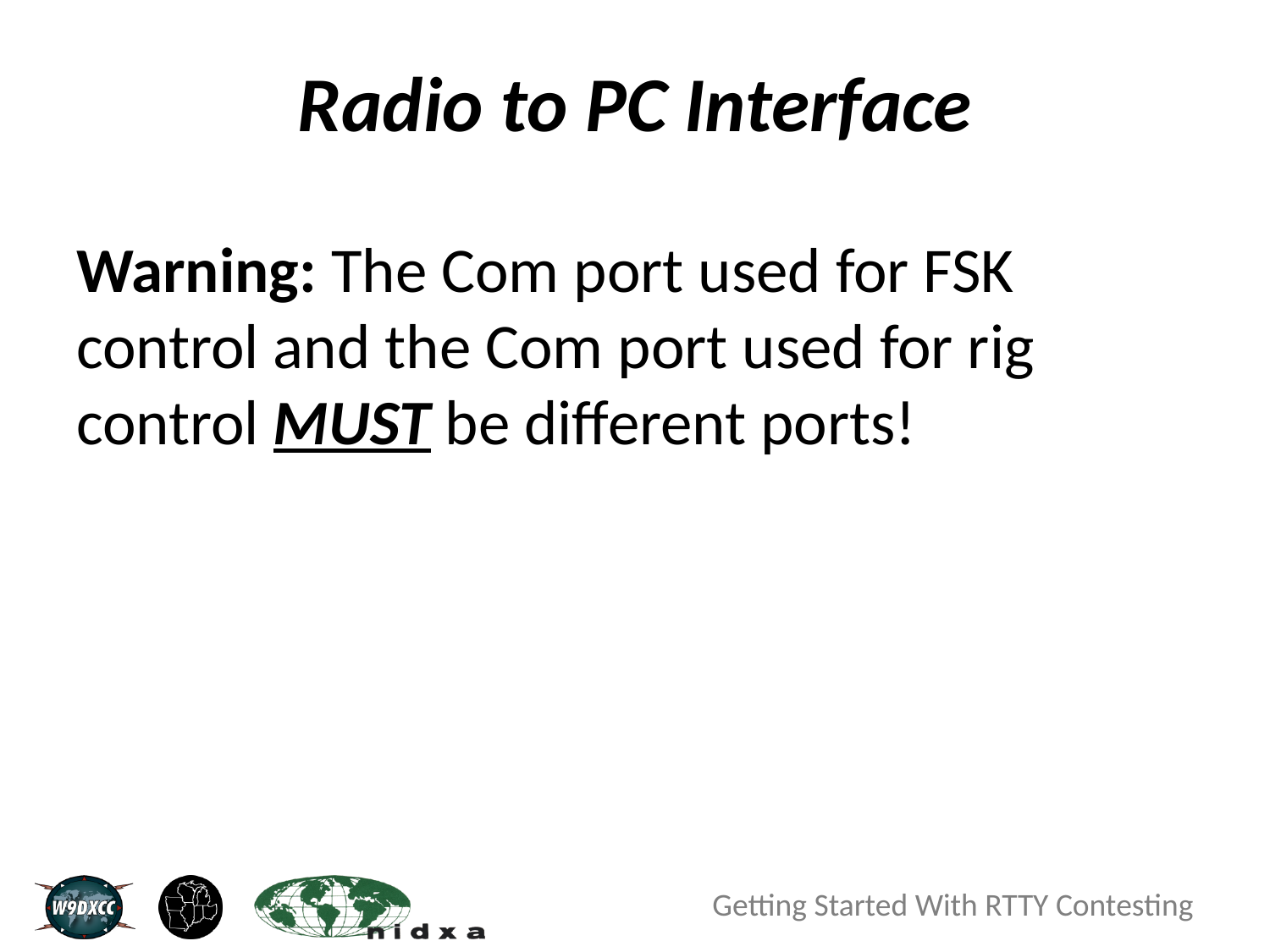

# Radio to PC Interface
Warning: The Com port used for FSK control and the Com port used for rig control MUST be different ports!
Getting Started With RTTY Contesting